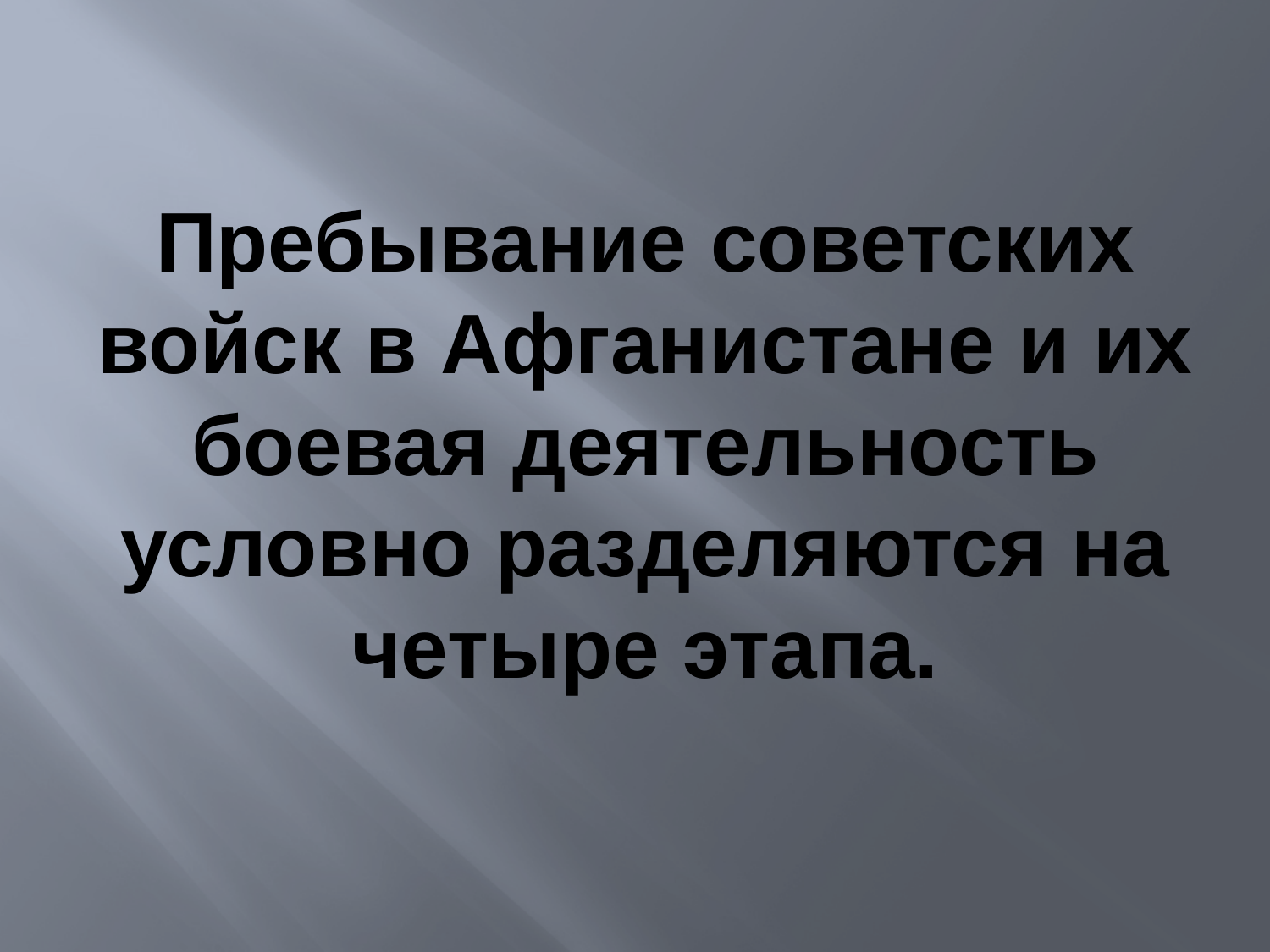

# Пребывание советских войск в Афганистане и их боевая деятельность условно разделяются на четыре этапа.